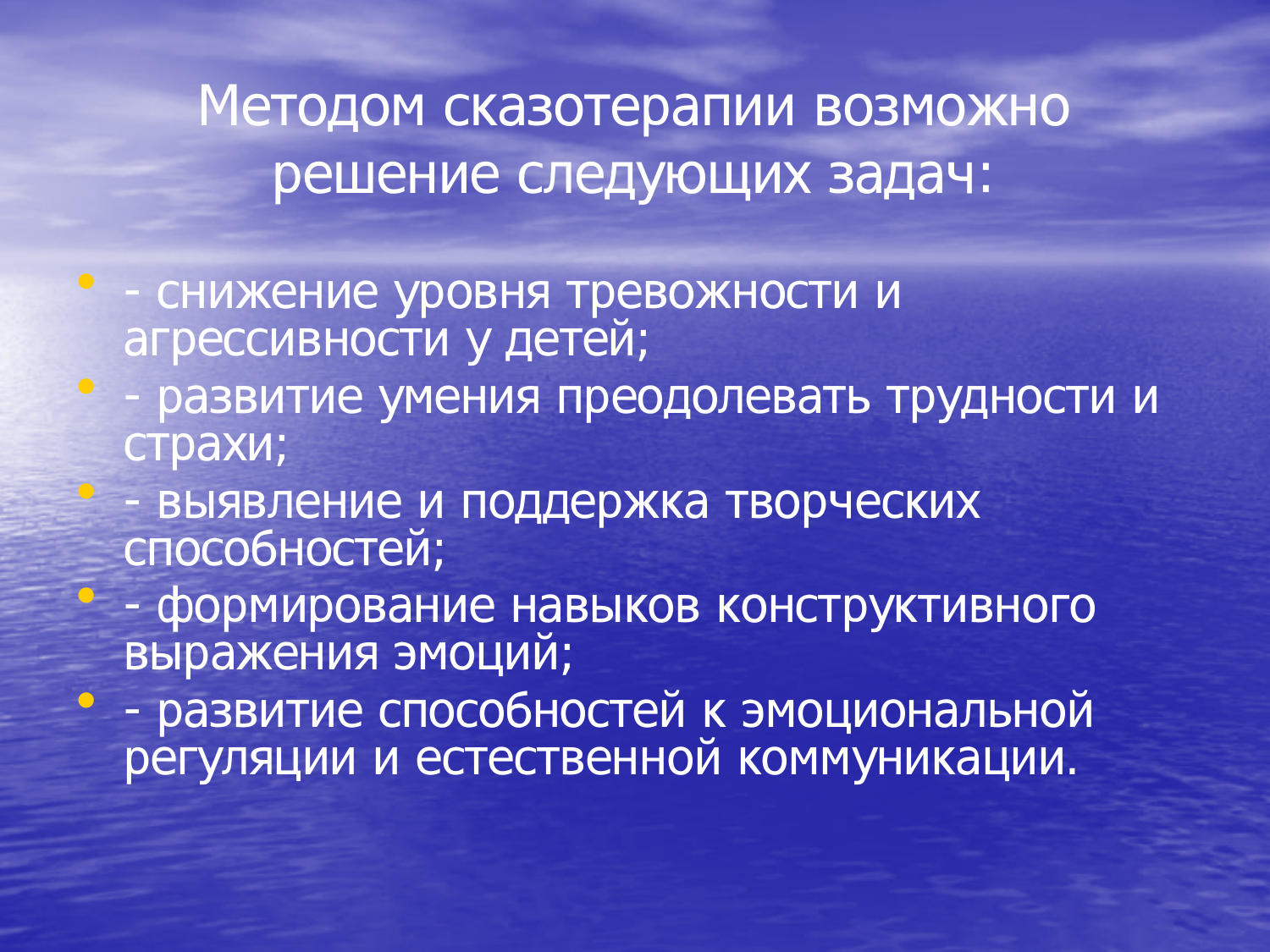

# Методом сказотерапии возможно решение следующих задач:
- снижение уровня тревожности и агрессивности у детей;
- развитие умения преодолевать трудности и страхи;
- выявление и поддержка творческих способностей;
- формирование навыков конструктивного выражения эмоций;
- развитие способностей к эмоциональной регуляции и естественной коммуникации.